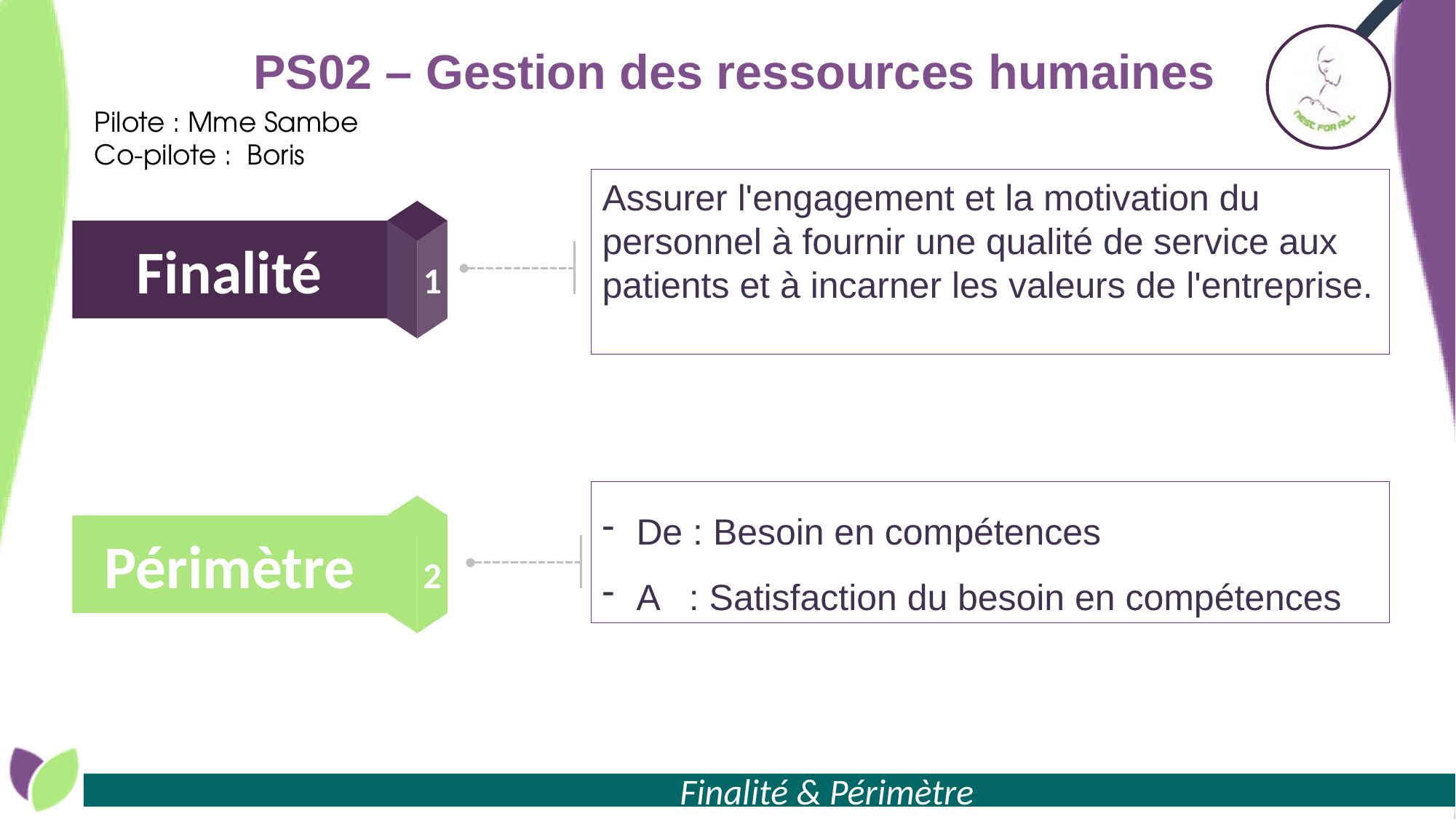

# PS02 – Gestion des ressources humaines
Pilote : Mme Sambe
Co-pilote :  Boris
Assurer l'engagement et la motivation du personnel à fournir une qualité de service aux patients et à incarner les valeurs de l'entreprise.

1
Finalité

De : Besoin en compétences
A   : Satisfaction du besoin en compétences

2
Périmètre

  Finalité & Périmètre